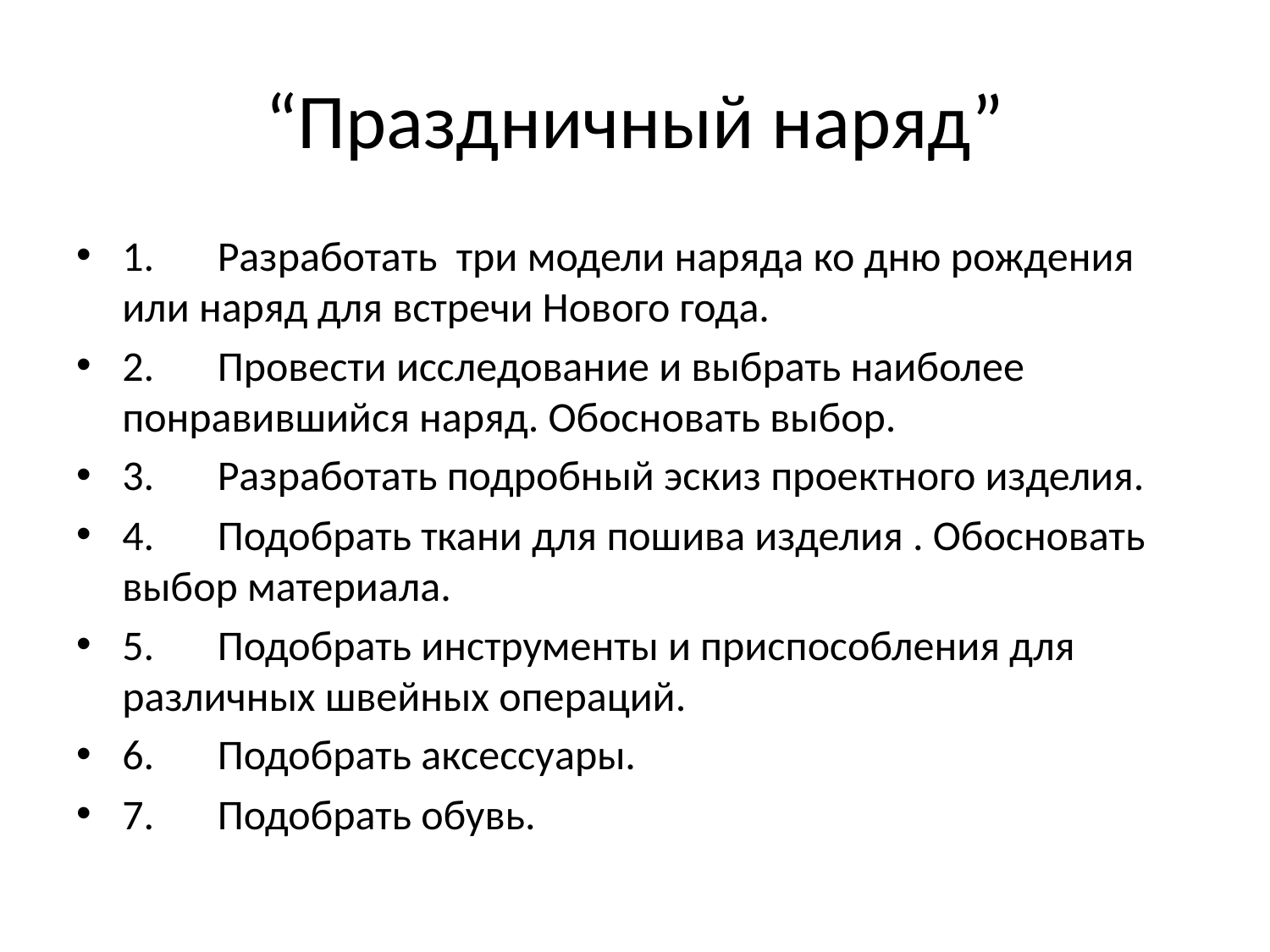

# “Праздничный наряд”
1.	Разработать  три модели наряда ко дню рождения или наряд для встречи Нового года.
2.	Провести исследование и выбрать наиболее понравившийся наряд. Обосновать выбор.
3.	Разработать подробный эскиз проектного изделия.
4.	Подобрать ткани для пошива изделия . Обосновать выбор материала.
5.	Подобрать инструменты и приспособления для различных швейных операций.
6.	Подобрать аксессуары.
7.	Подобрать обувь.